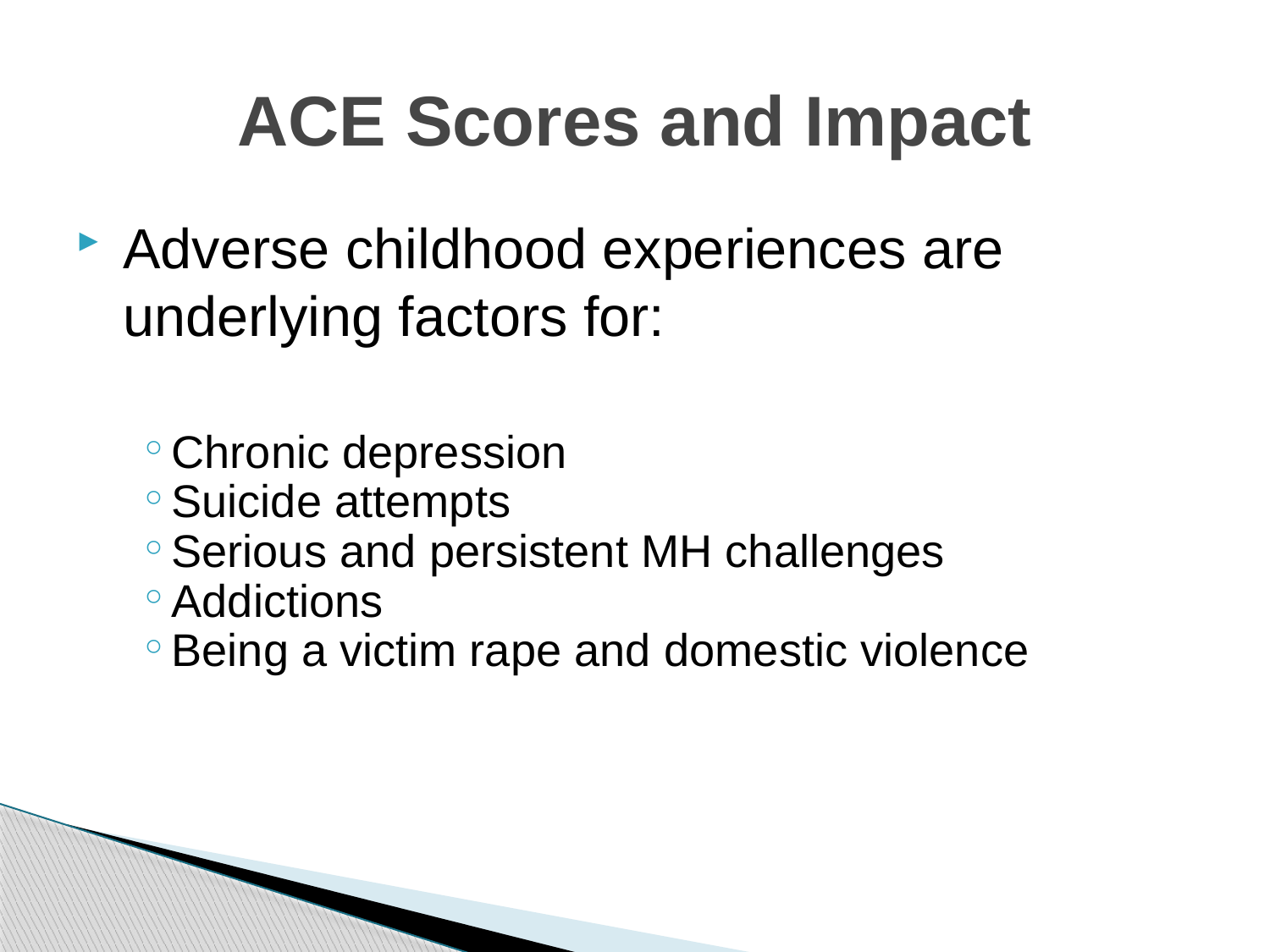

# ACE Scores and Impact
Adverse childhood experiences are underlying factors for:

Chronic depression
Suicide attempts
Serious and persistent MH challenges
Addictions
Being a victim rape and domestic violence